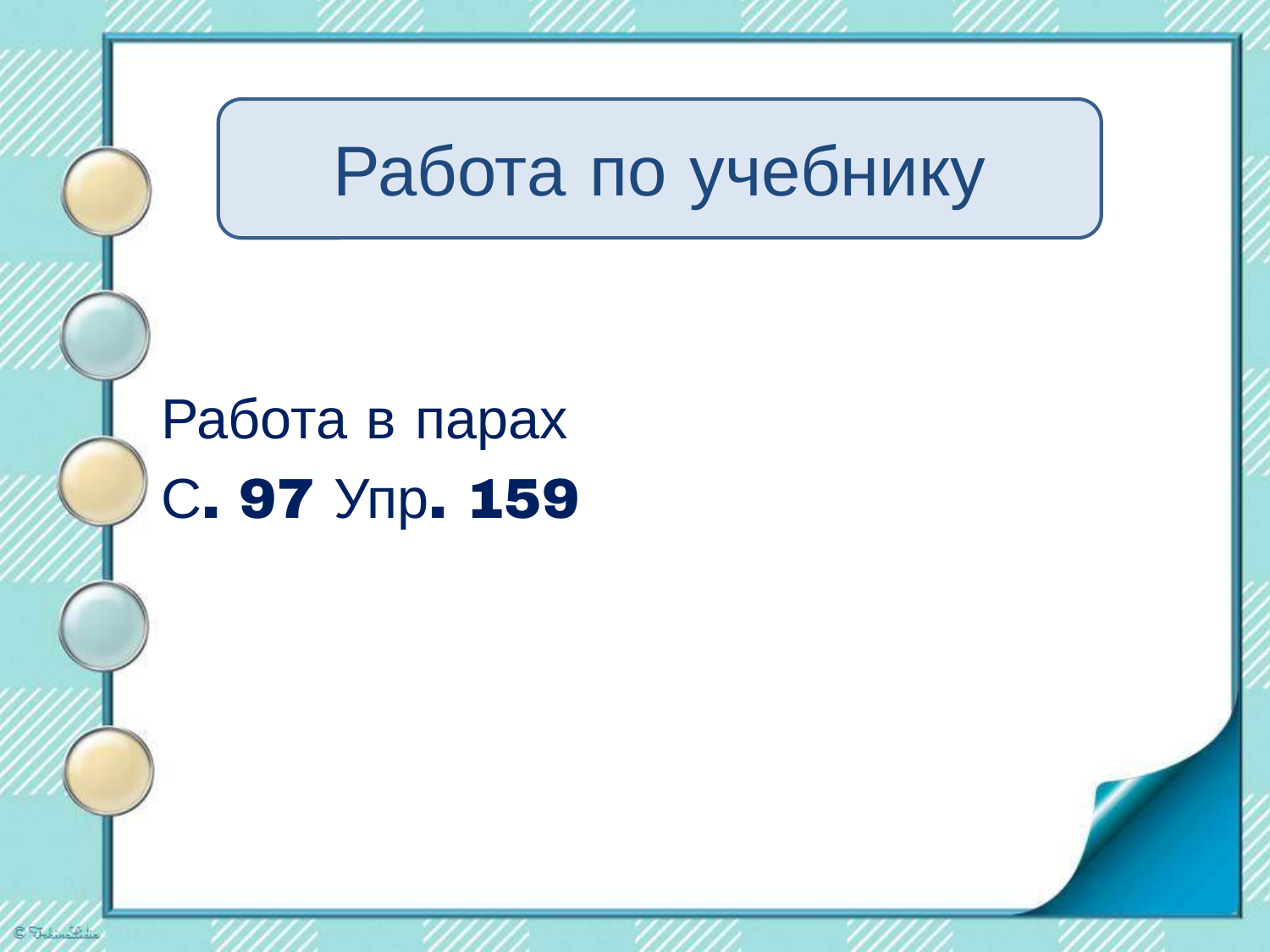

# Работа по учебнику

Работа в парах
С. 97 Упр. 159